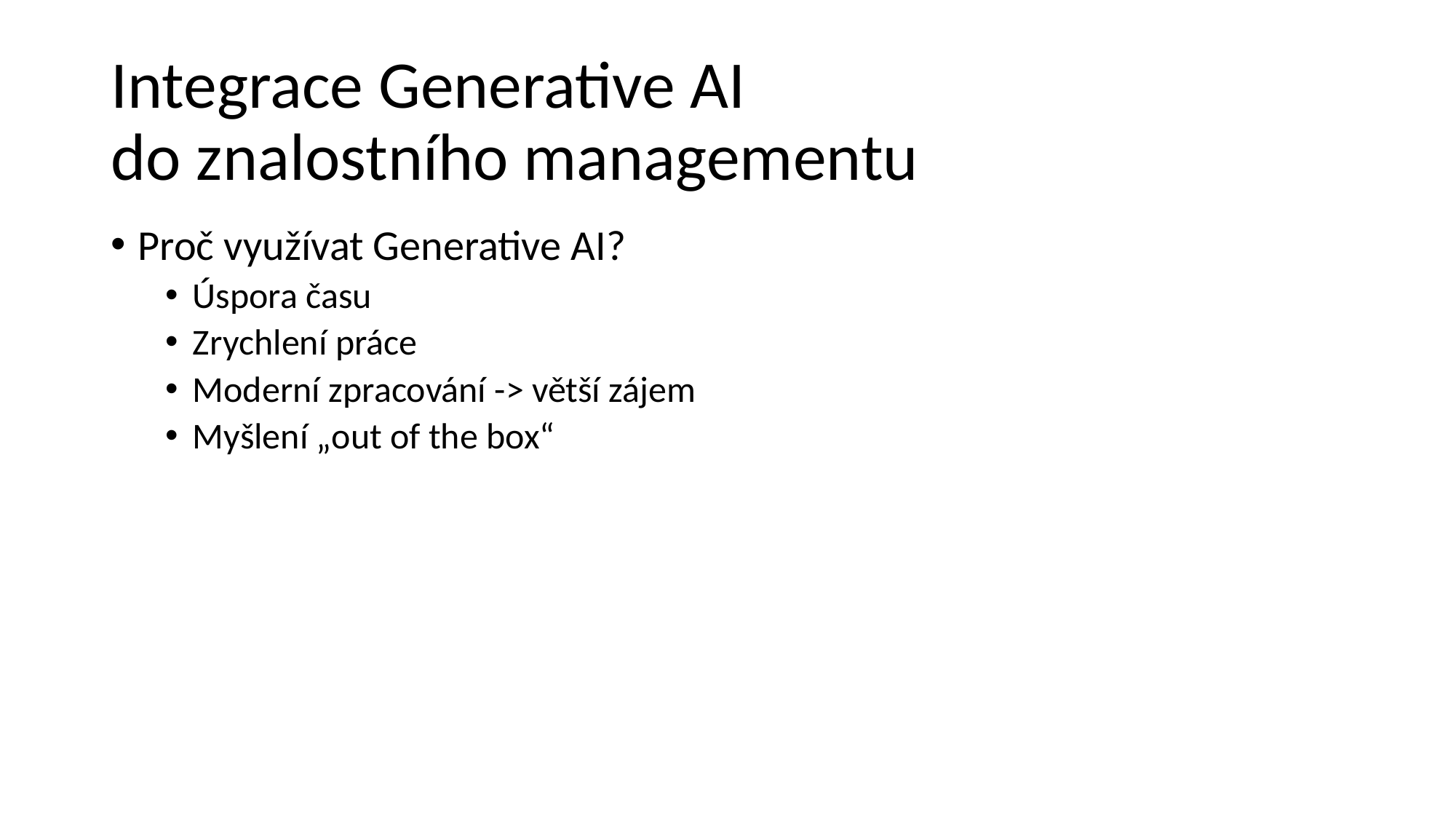

# Integrace Generative AI do znalostního managementu
Proč využívat Generative AI?
Úspora času
Zrychlení práce
Moderní zpracování -> větší zájem
Myšlení „out of the box“